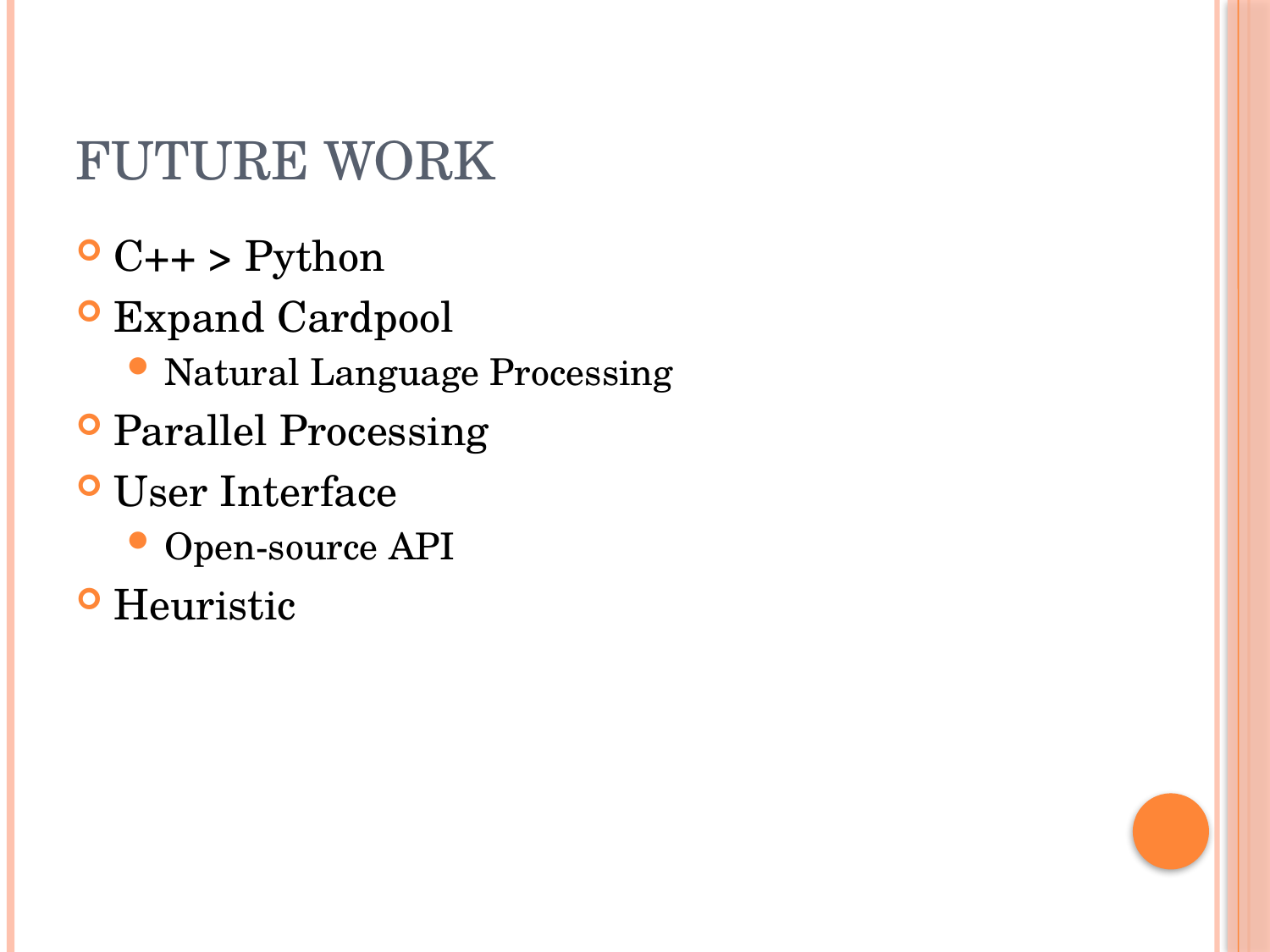

# Future Work
C++ > Python
Expand Cardpool
Natural Language Processing
Parallel Processing
User Interface
Open-source API
Heuristic